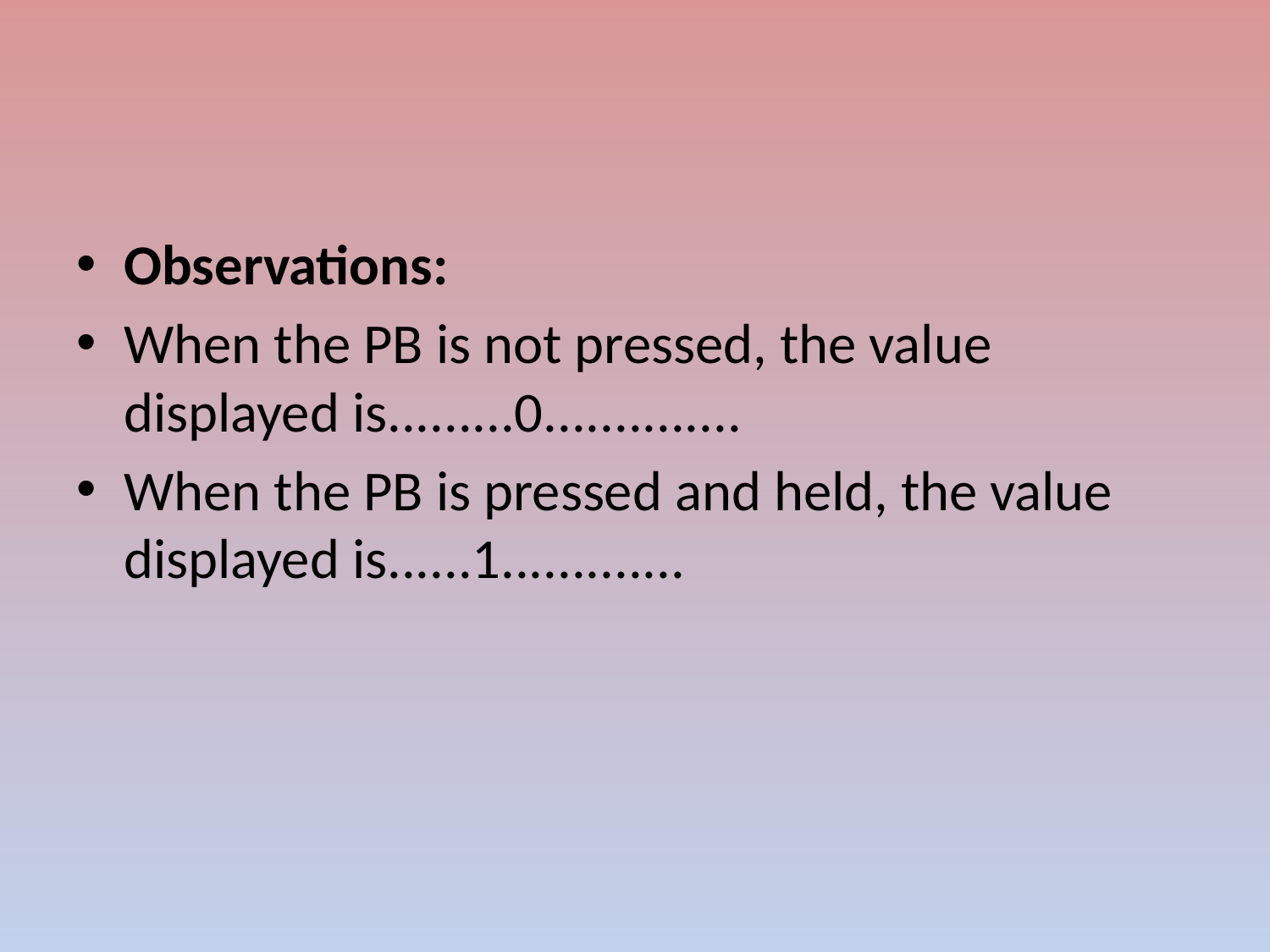

#
Observations:
When the PB is not pressed, the value displayed is.........0..............
When the PB is pressed and held, the value displayed is......1.............